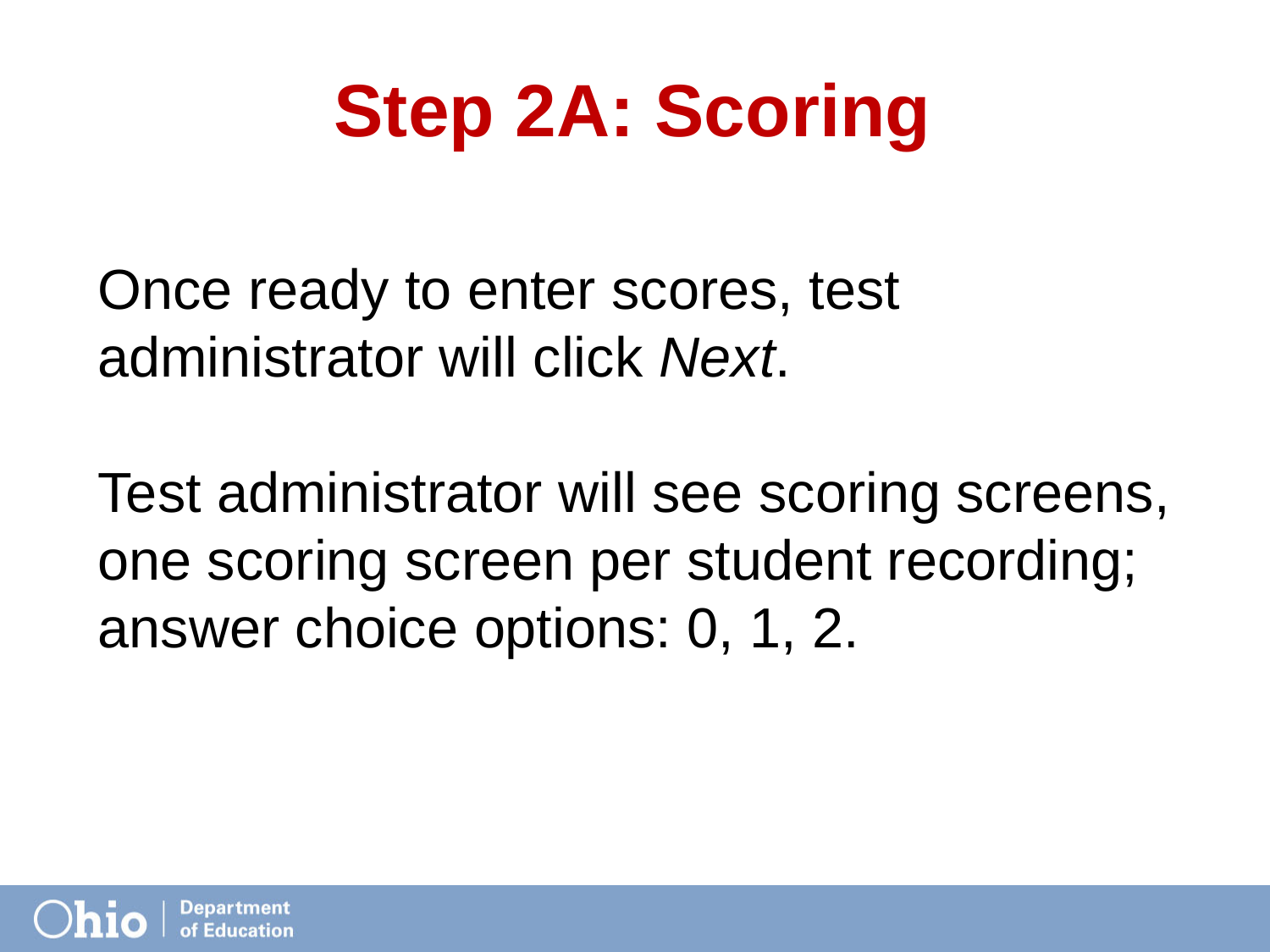

# Step 2A: Scoring
Once ready to enter scores, test administrator will click Next.

Test administrator will see scoring screens, one scoring screen per student recording; answer choice options: 0, 1, 2.